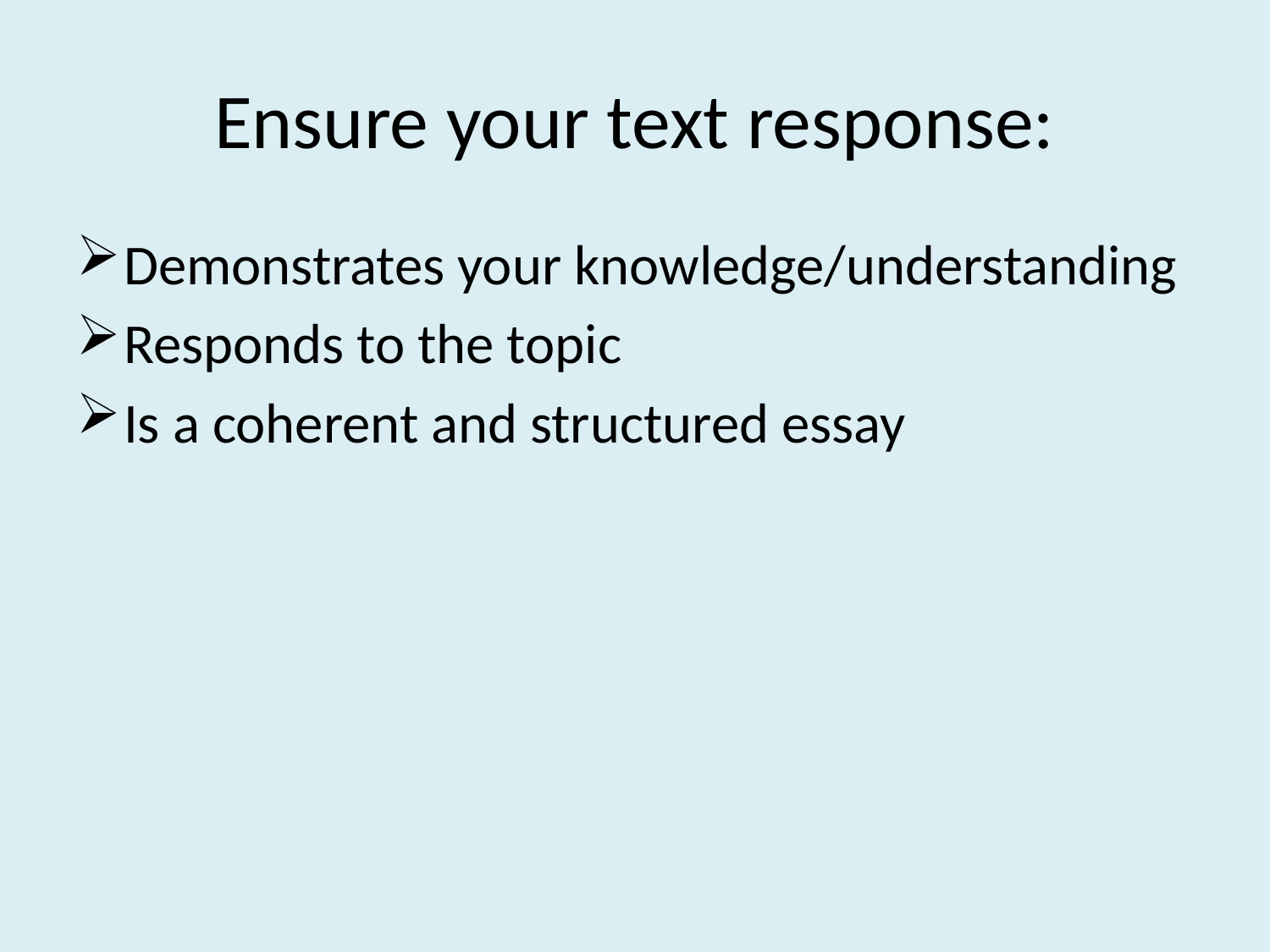

# Ensure your text response:
Demonstrates your knowledge/understanding
Responds to the topic
Is a coherent and structured essay